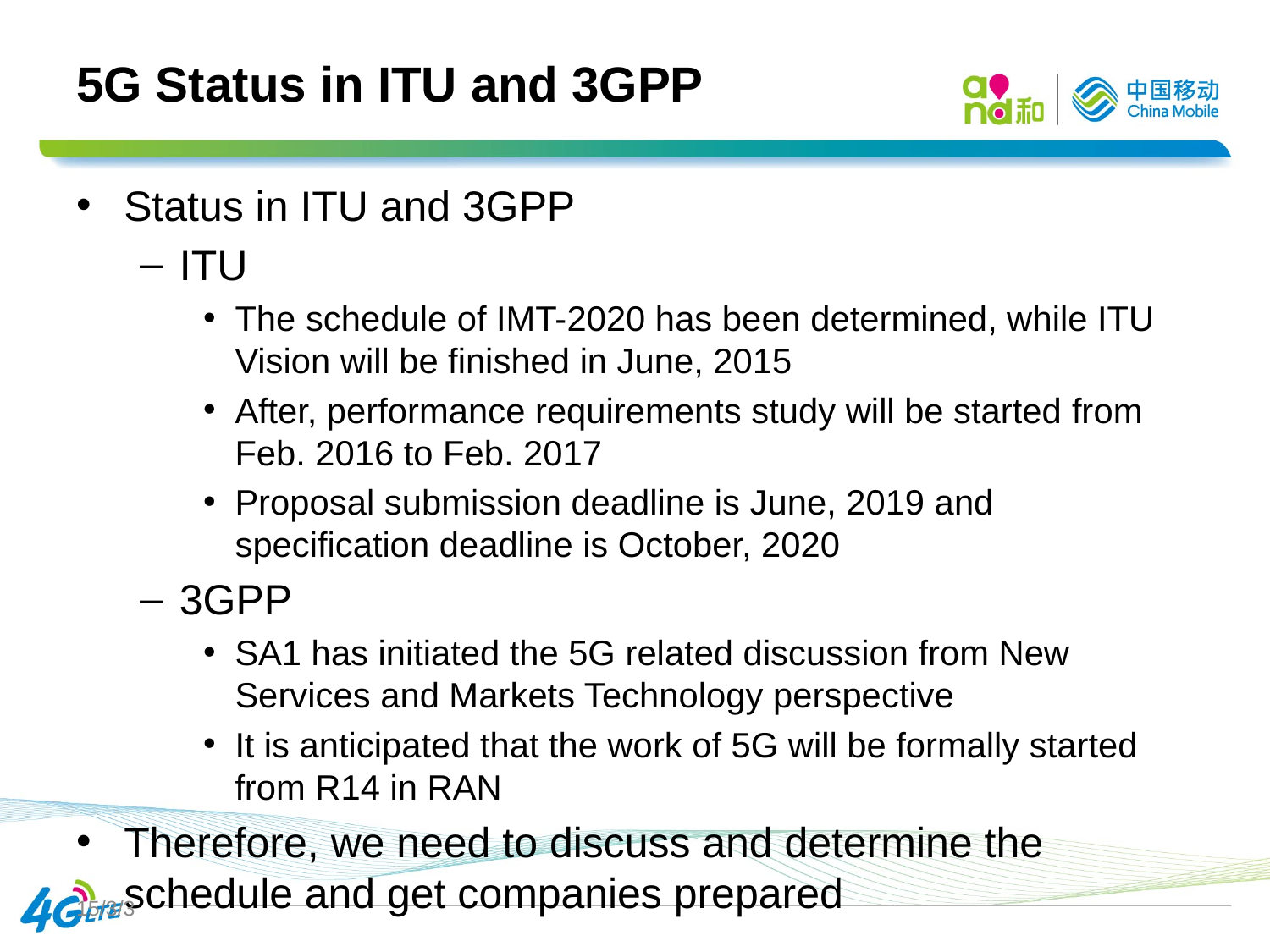

# 5G Status in ITU and 3GPP
Status in ITU and 3GPP
ITU
The schedule of IMT-2020 has been determined, while ITU Vision will be finished in June, 2015
After, performance requirements study will be started from Feb. 2016 to Feb. 2017
Proposal submission deadline is June, 2019 and specification deadline is October, 2020
3GPP
SA1 has initiated the 5G related discussion from New Services and Markets Technology perspective
It is anticipated that the work of 5G will be formally started from R14 in RAN
Therefore, we need to discuss and determine the schedule and get companies prepared

15/3/3